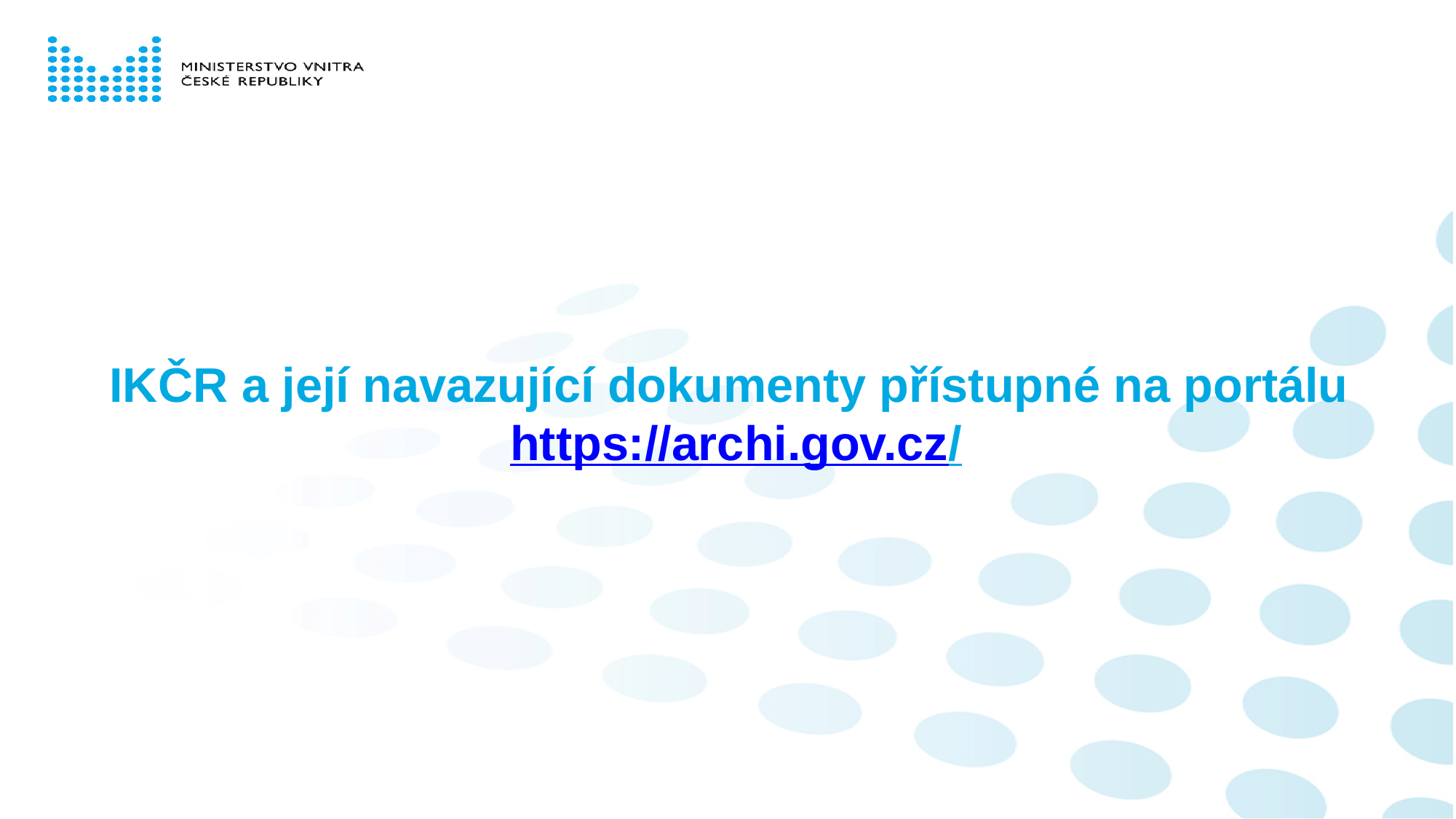

# IKČR a její navazující dokumenty přístupné na portálu https://archi.gov.cz/